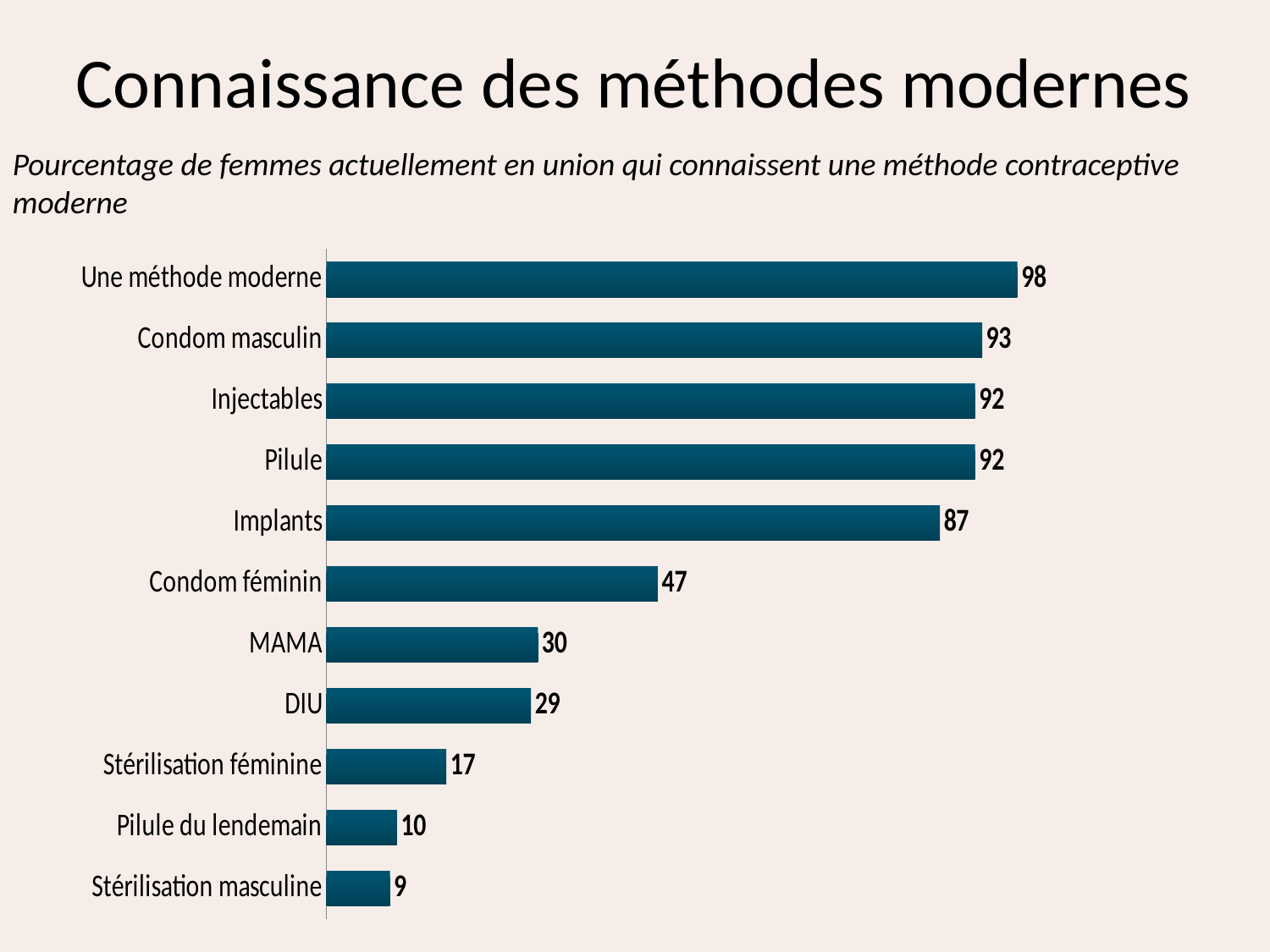

# Connaissance des méthodes modernes
Pourcentage de femmes actuellement en union qui connaissent une méthode contraceptive moderne

### Chart

| Category |  |
|---|---|
| Stérilisation masculine | 9.0 |
| Pilule du lendemain | 10.0 |
| Stérilisation féminine | 17.0 |
| DIU | 29.0 |
| MAMA | 30.0 |
| Condom féminin | 47.0 |
| Implants | 87.0 |
| Pilule | 92.0 |
| Injectables | 92.0 |
| Condom masculin | 93.0 |
| Une méthode moderne | 98.0 |